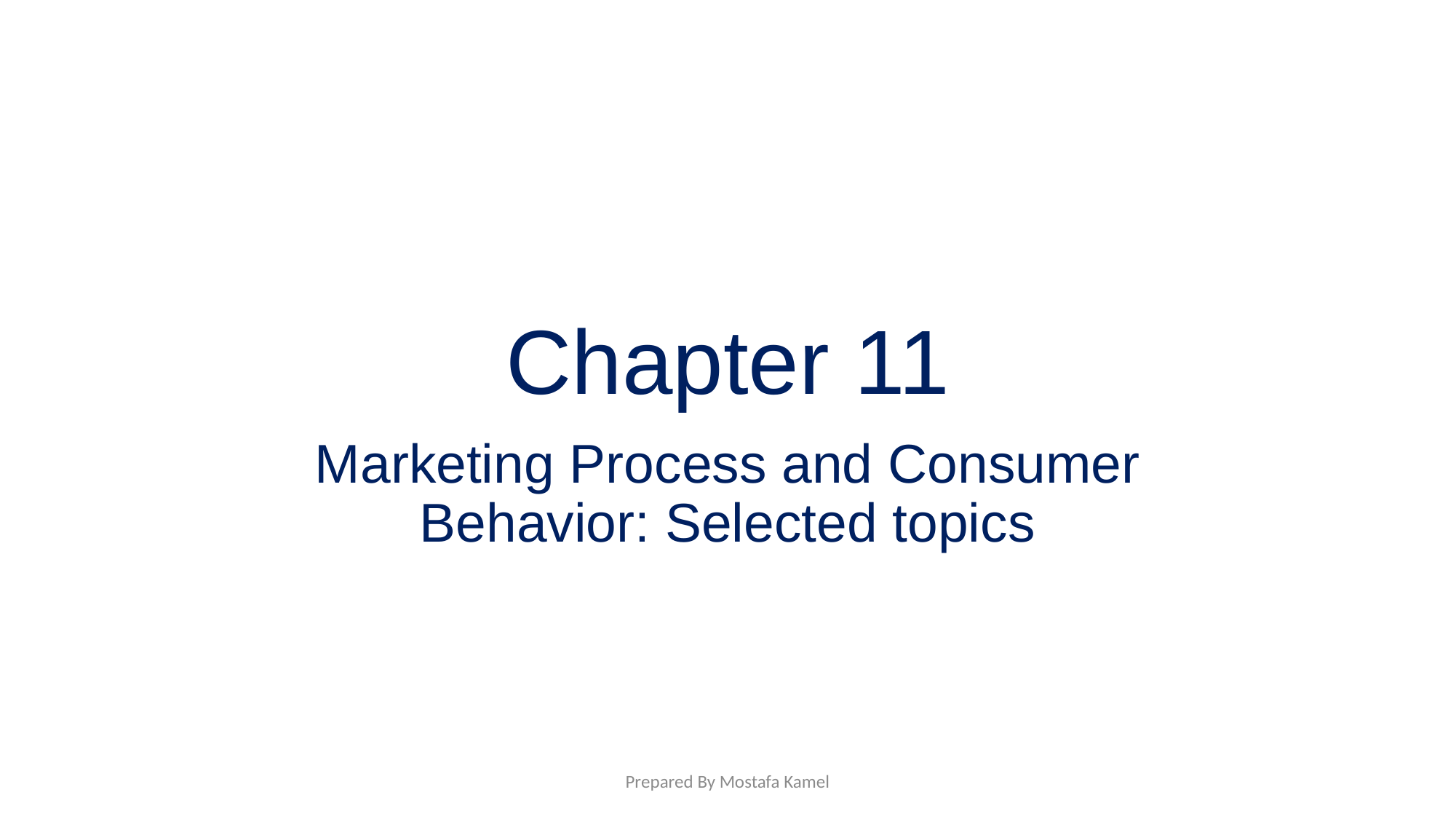

# Chapter 11
Marketing Process and Consumer Behavior: Selected topics
Prepared By Mostafa Kamel